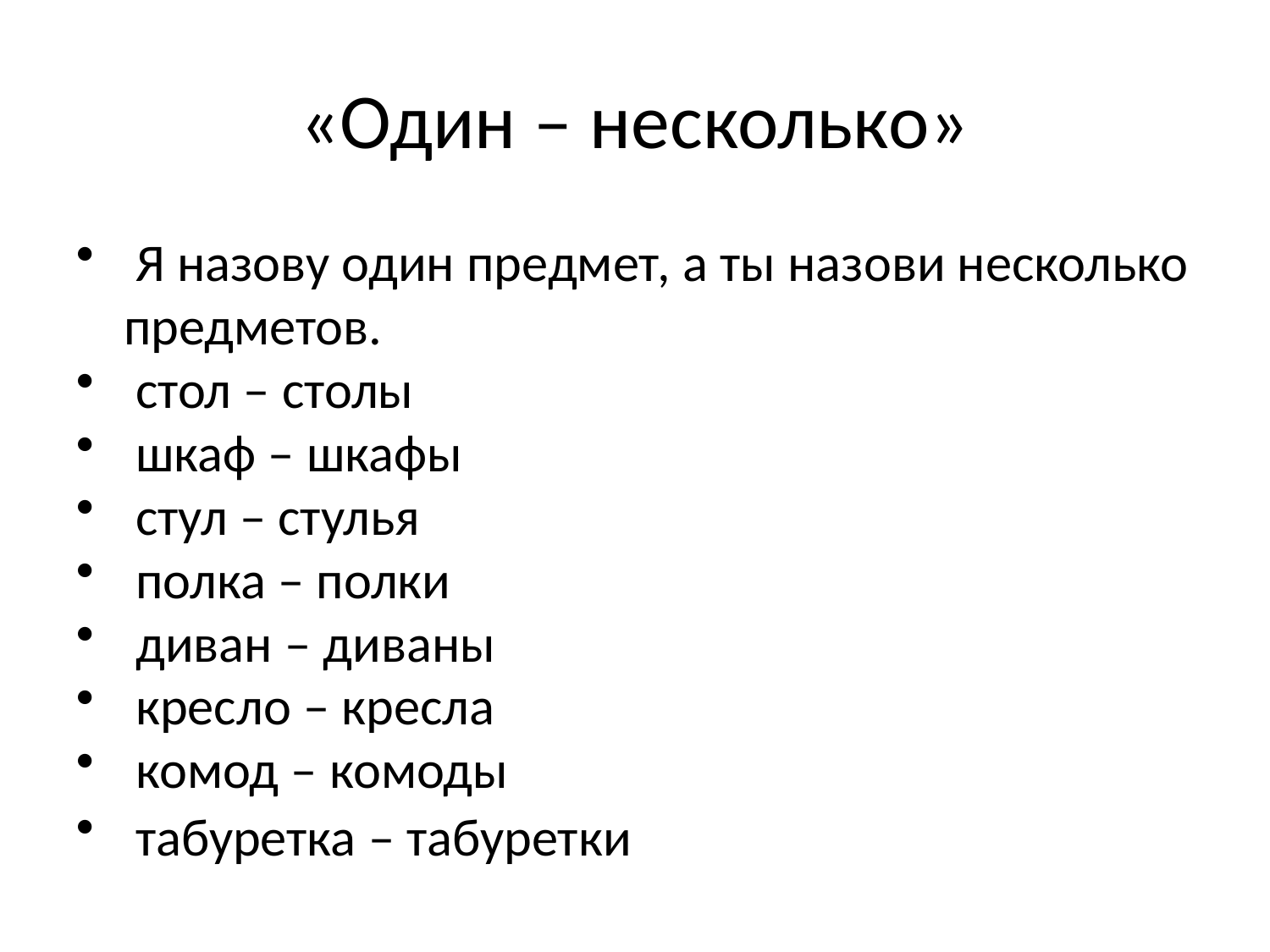

# «Один – несколько»
 Я назову один предмет, а ты назови несколько предметов.
 стол – столы
 шкаф – шкафы
 стул – стулья
 полка – полки
 диван – диваны
 кресло – кресла
 комод – комоды
 табуретка – табуретки